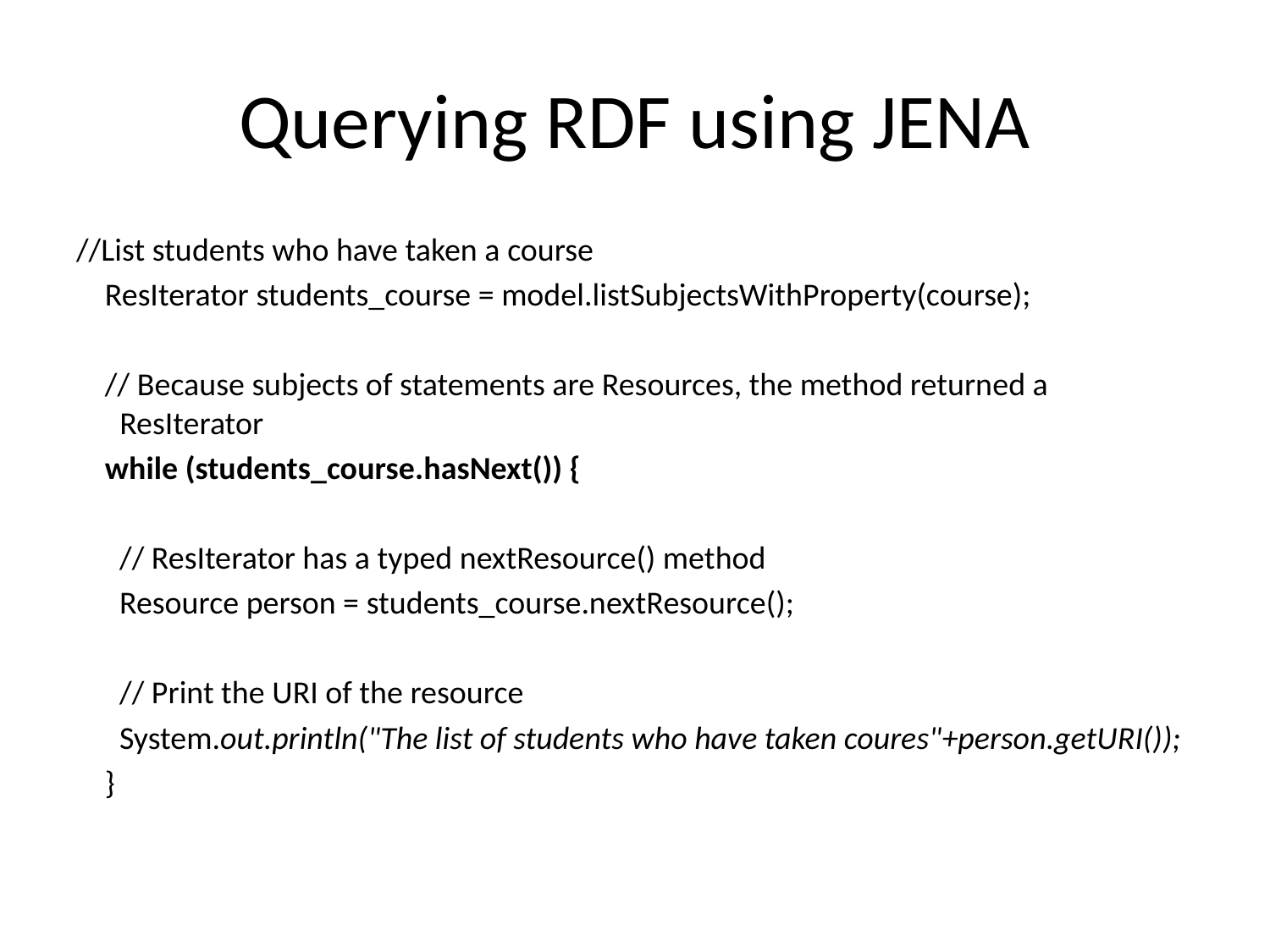

# Querying RDF using JENA
//List students who have taken a course
    ResIterator students_course = model.listSubjectsWithProperty(course);

    // Because subjects of statements are Resources, the method returned a ResIterator
    while (students_course.hasNext()) {

      // ResIterator has a typed nextResource() method
      Resource person = students_course.nextResource();

      // Print the URI of the resource
      System.out.println("The list of students who have taken coures"+person.getURI());
    }